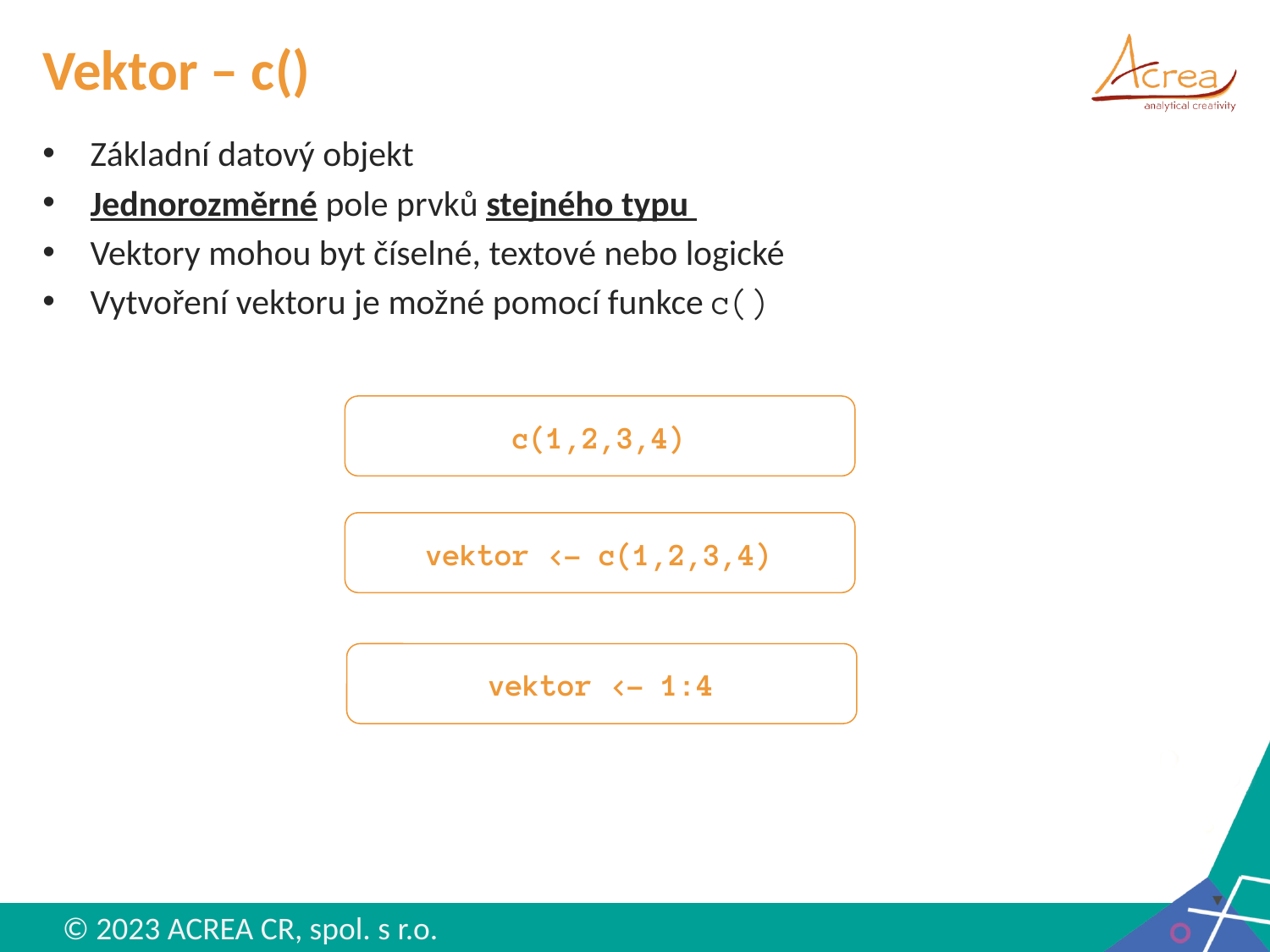

# Vektor – c()
Základní datový objekt
Jednorozměrné pole prvků stejného typu
Vektory mohou byt číselné, textové nebo logické
Vytvoření vektoru je možné pomocí funkce c()

c(1,2,3,4)
vektor <- c(1,2,3,4)
vektor <- 1:4